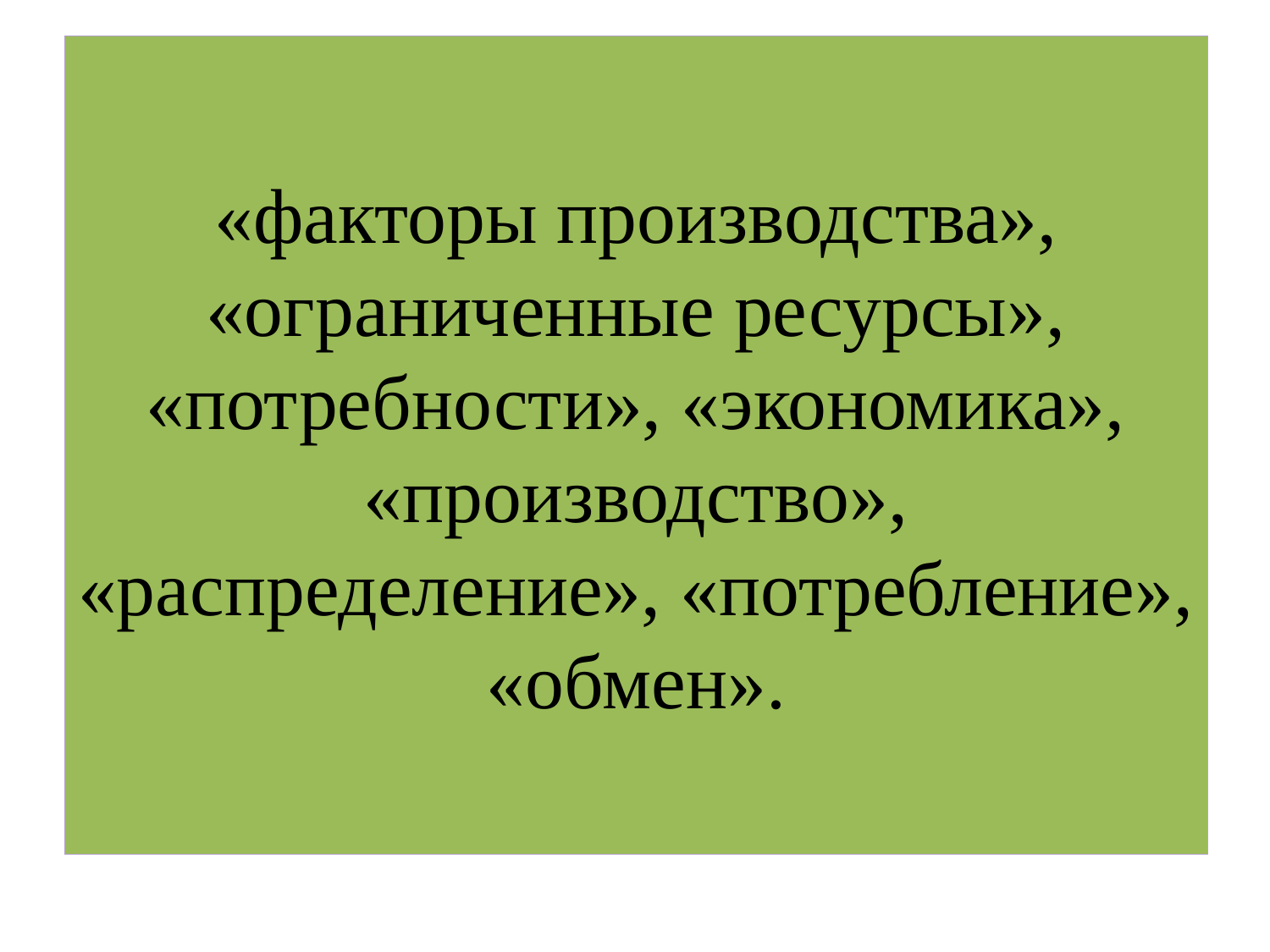

# «факторы производства», «ограниченные ресурсы», «потребности», «экономика», «производство», «распределение», «потребление», «обмен».